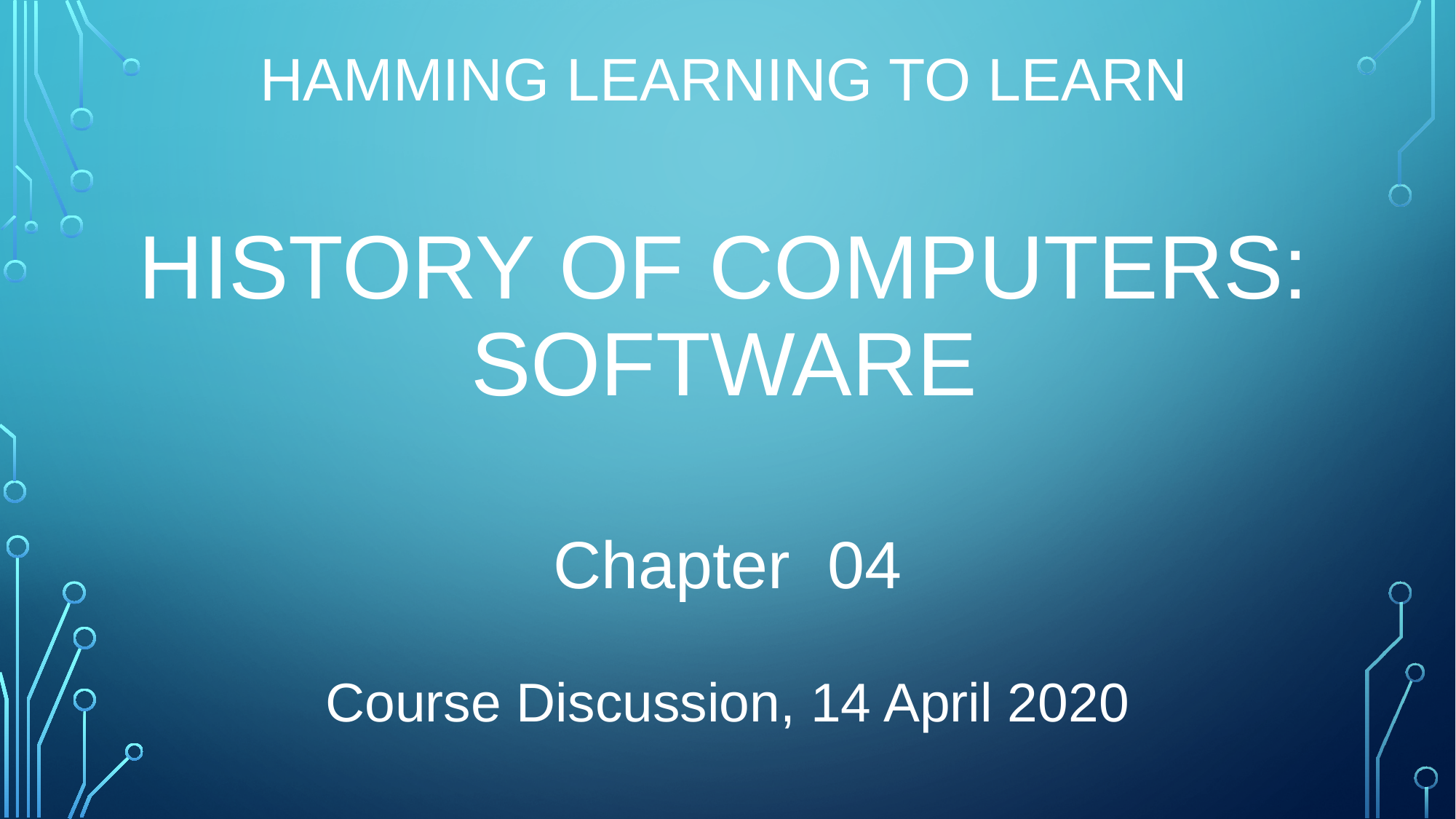

# Hamming Learning to Learn history of computers: Software
Chapter  04

Course Discussion, 14 April 2020